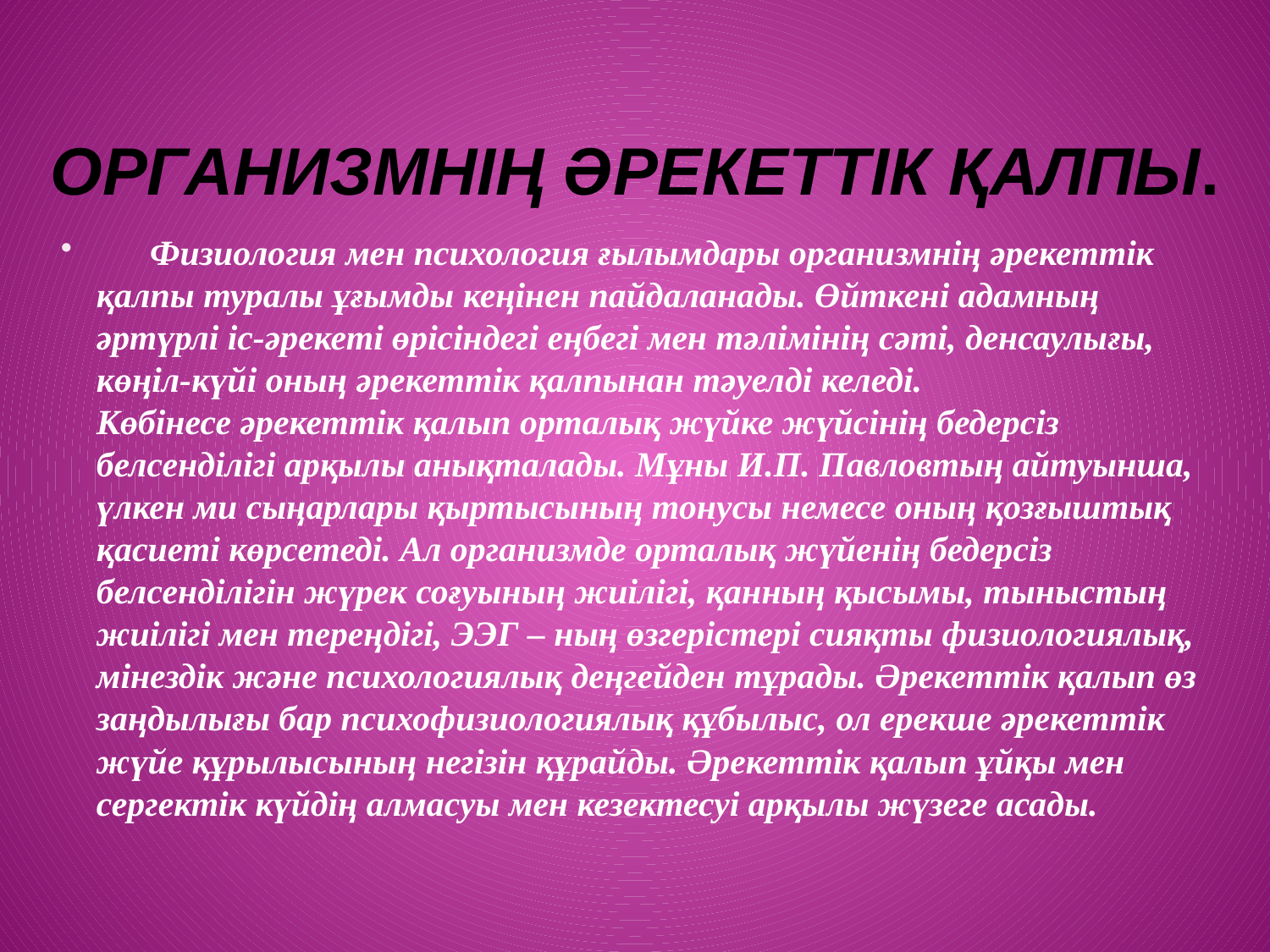

# Организмнің әрекеттік қалпы.
      Физиология мен психология ғылымдары организмнің әрекеттік қалпы туралы ұғымды кеңінен пайдаланады. Өйткені адамның әртүрлі іс-әрекеті өрісіндегі еңбегі мен тәлімінің сәті, денсаулығы, көңіл-күйі оның әрекеттік қалпынан тәуелді келеді.
Көбінесе әрекеттік қалып орталық жүйке жүйсінің бедерсіз белсенділігі арқылы анықталады. Мұны И.П. Павловтың айтуынша, үлкен ми сыңарлары қыртысының тонусы немесе оның қозғыштық қасиеті көрсетеді. Ал организмде орталық жүйенің бедерсіз белсенділігін жүрек соғуының жиілігі, қанның қысымы, тыныстың жиілігі мен тереңдігі, ЭЭГ – ның өзгерістері сияқты физиологиялық, мінездік және психологиялық деңгейден тұрады. Әрекеттік қалып өз заңдылығы бар психофизиологиялық құбылыс, ол ерекше әрекеттік жүйе құрылысының негізін құрайды. Әрекеттік қалып ұйқы мен сергектік күйдің алмасуы мен кезектесуі арқылы жүзеге асады.